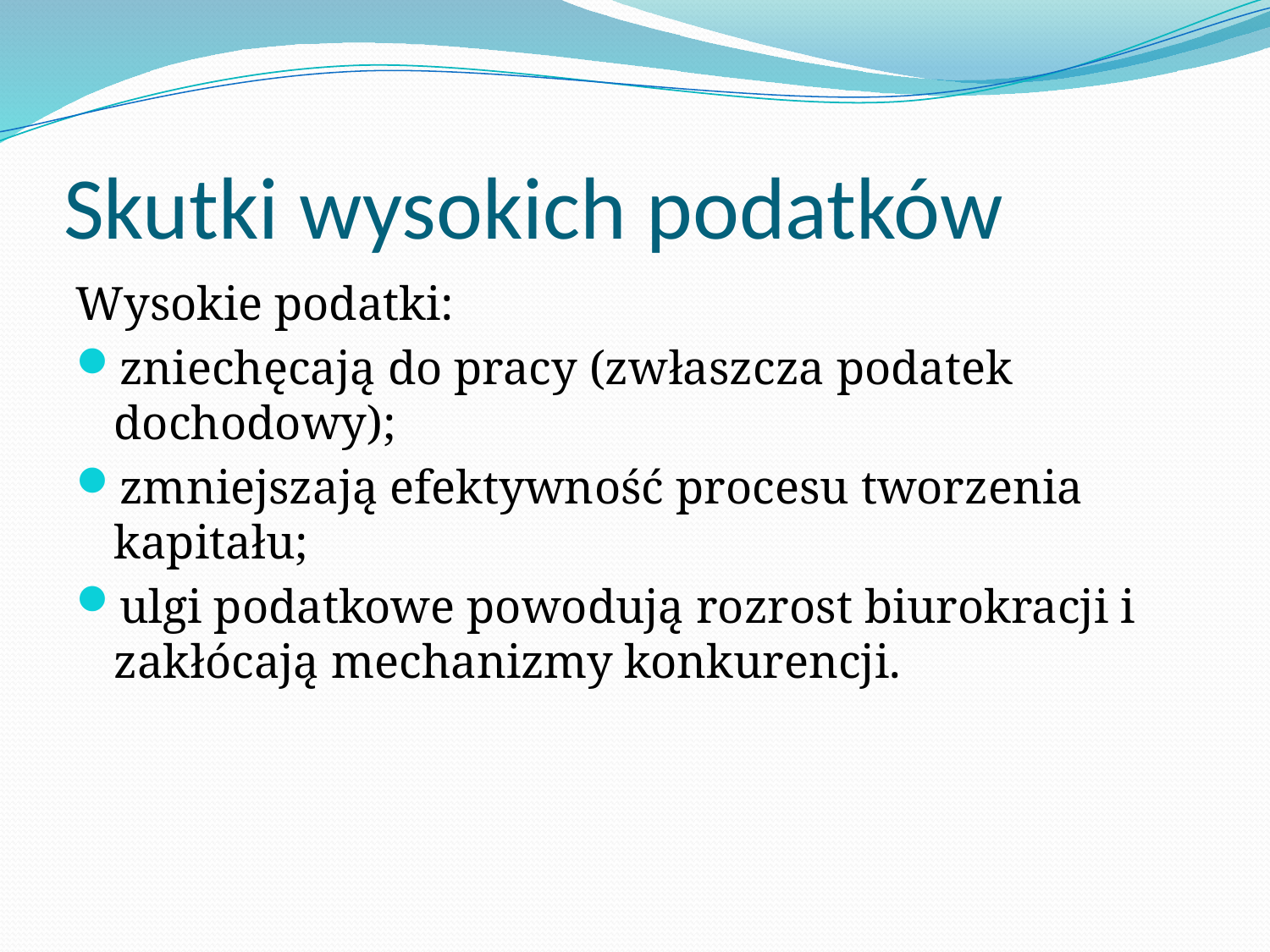

# Skutki wysokich podatków
Wysokie podatki:
zniechęcają do pracy (zwłaszcza podatek dochodowy);
zmniejszają efektywność procesu tworzenia kapitału;
ulgi podatkowe powodują rozrost biurokracji i zakłócają mechanizmy konkurencji.